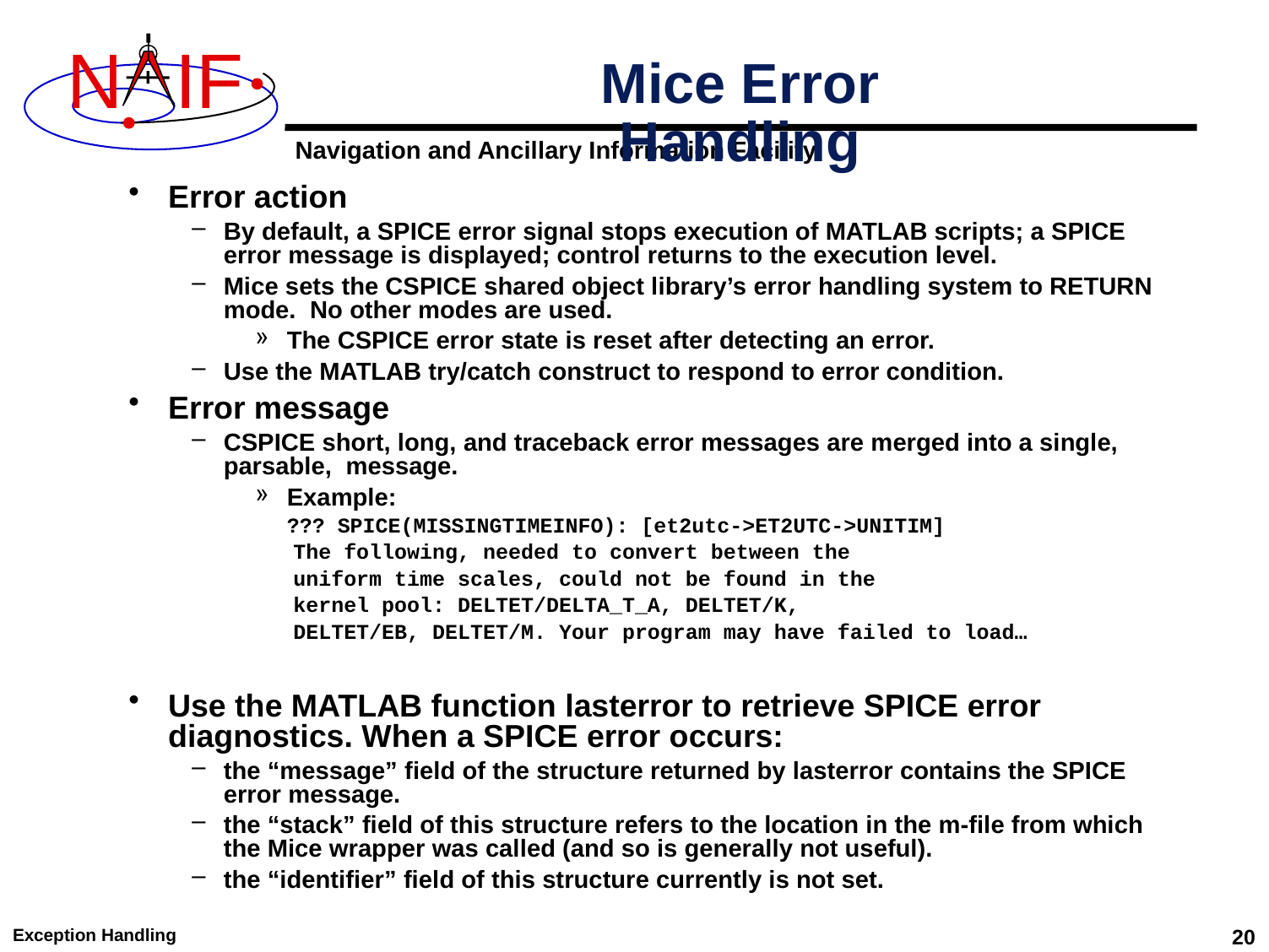

# Mice Error Handling
Error action
By default, a SPICE error signal stops execution of MATLAB scripts; a SPICE error message is displayed; control returns to the execution level.
Mice sets the CSPICE shared object library’s error handling system to RETURN mode.  No other modes are used.
The CSPICE error state is reset after detecting an error.
Use the MATLAB try/catch construct to respond to error condition.
Error message
CSPICE short, long, and traceback error messages are merged into a single, parsable,  message.
Example:
   ??? SPICE(MISSINGTIMEINFO): [et2utc->ET2UTC->UNITIM]
   The following, needed to convert between the
   uniform time scales, could not be found in the
   kernel pool: DELTET/DELTA_T_A, DELTET/K,
   DELTET/EB, DELTET/M. Your program may have failed to load…

Use the MATLAB function lasterror to retrieve SPICE error diagnostics. When a SPICE error occurs:
the “message” field of the structure returned by lasterror contains the SPICE error message.
the “stack” field of this structure refers to the location in the m-file from which the Mice wrapper was called (and so is generally not useful).
the “identifier” field of this structure currently is not set.
Exception Handling
20